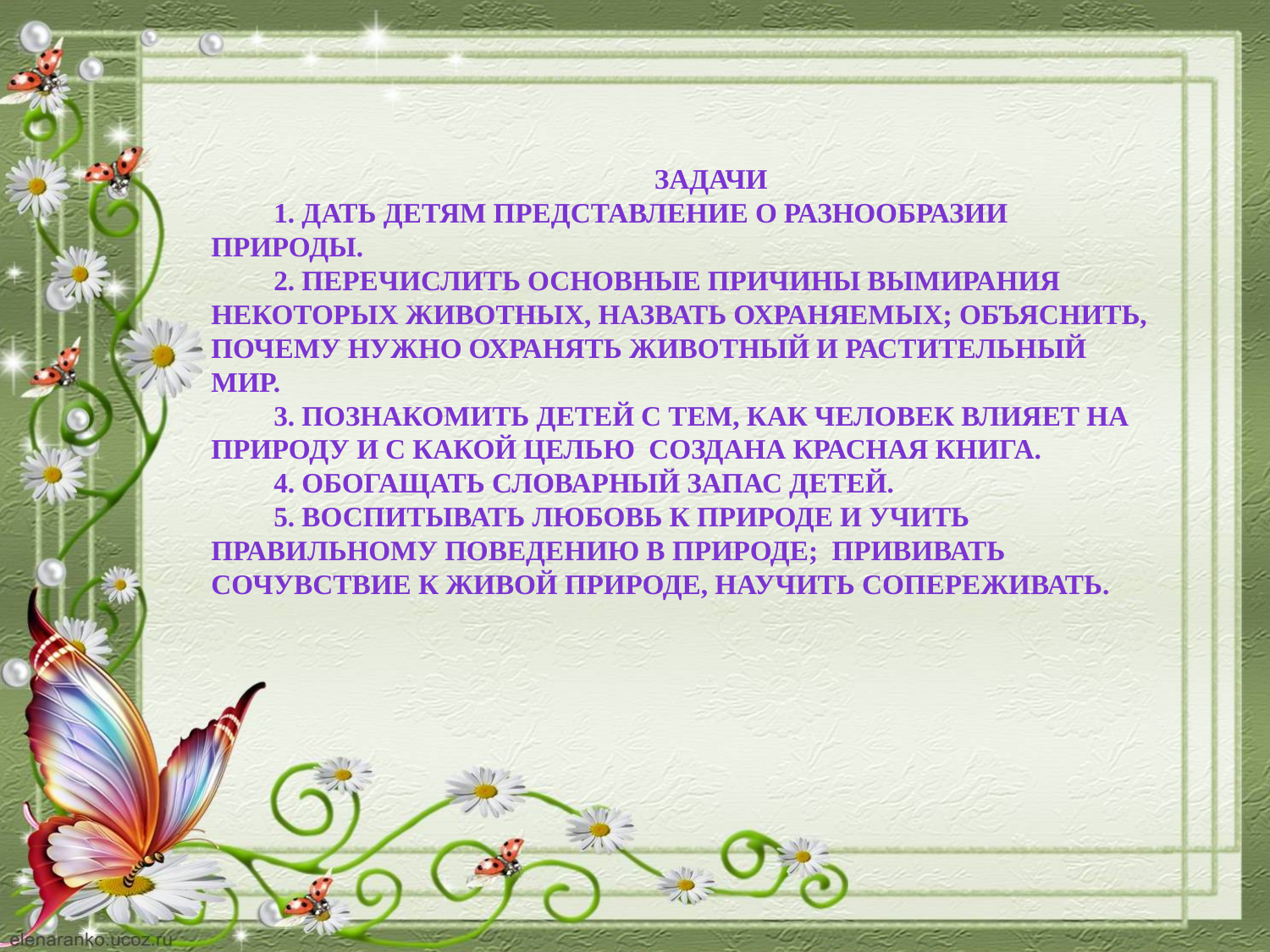

Задачи
1. Дать детям представление о разнообразии природы.
2. Перечислить основные причины вымирания некоторых животных, назвать охраняемых; объяснить, почему нужно охранять животный и растительный  мир.
3. Познакомить детей с тем, как человек влияет на природу и с какой целью  создана Красная книга.
4. Обогащать словарный запас детей.
5. Воспитывать любовь к природе и учить правильному поведению в природе;  прививать сочувствие к живой природе, научить сопереживать.